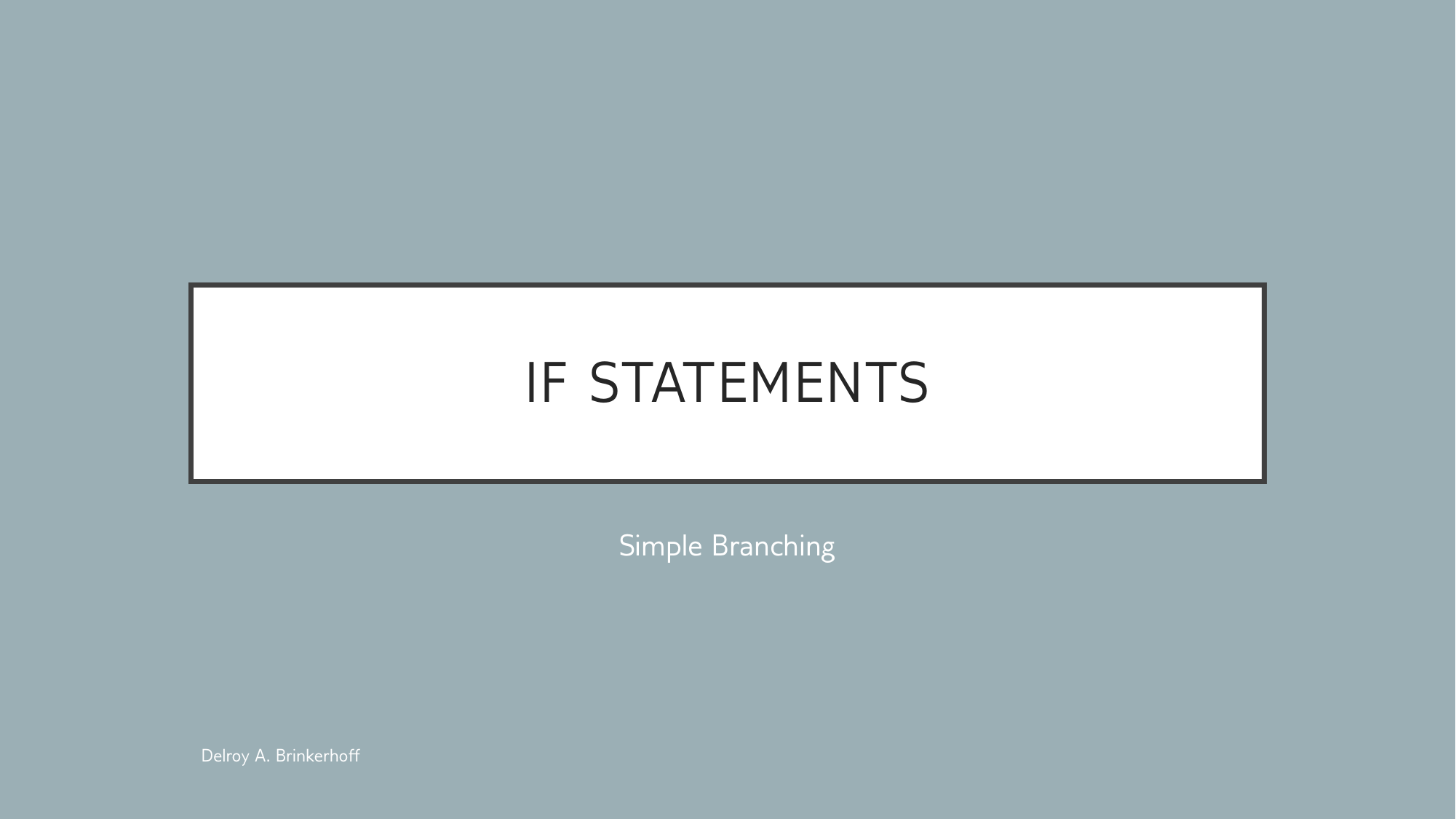

# If Statements
Simple Branching
Delroy A. Brinkerhoff